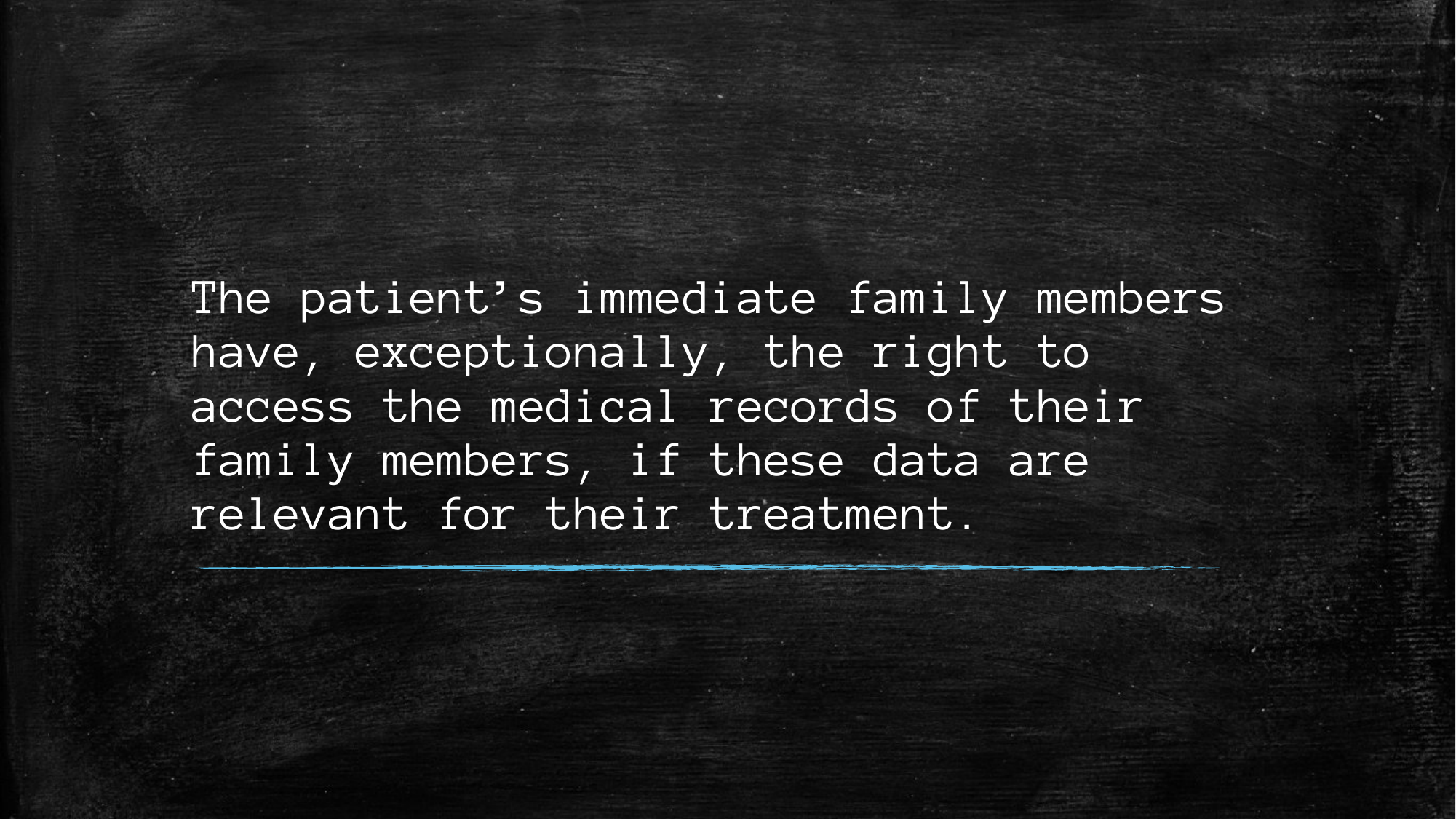

# The patient’s immediate family members have, exceptionally, the right to access the medical records of their family members, if these data are relevant for their treatment.